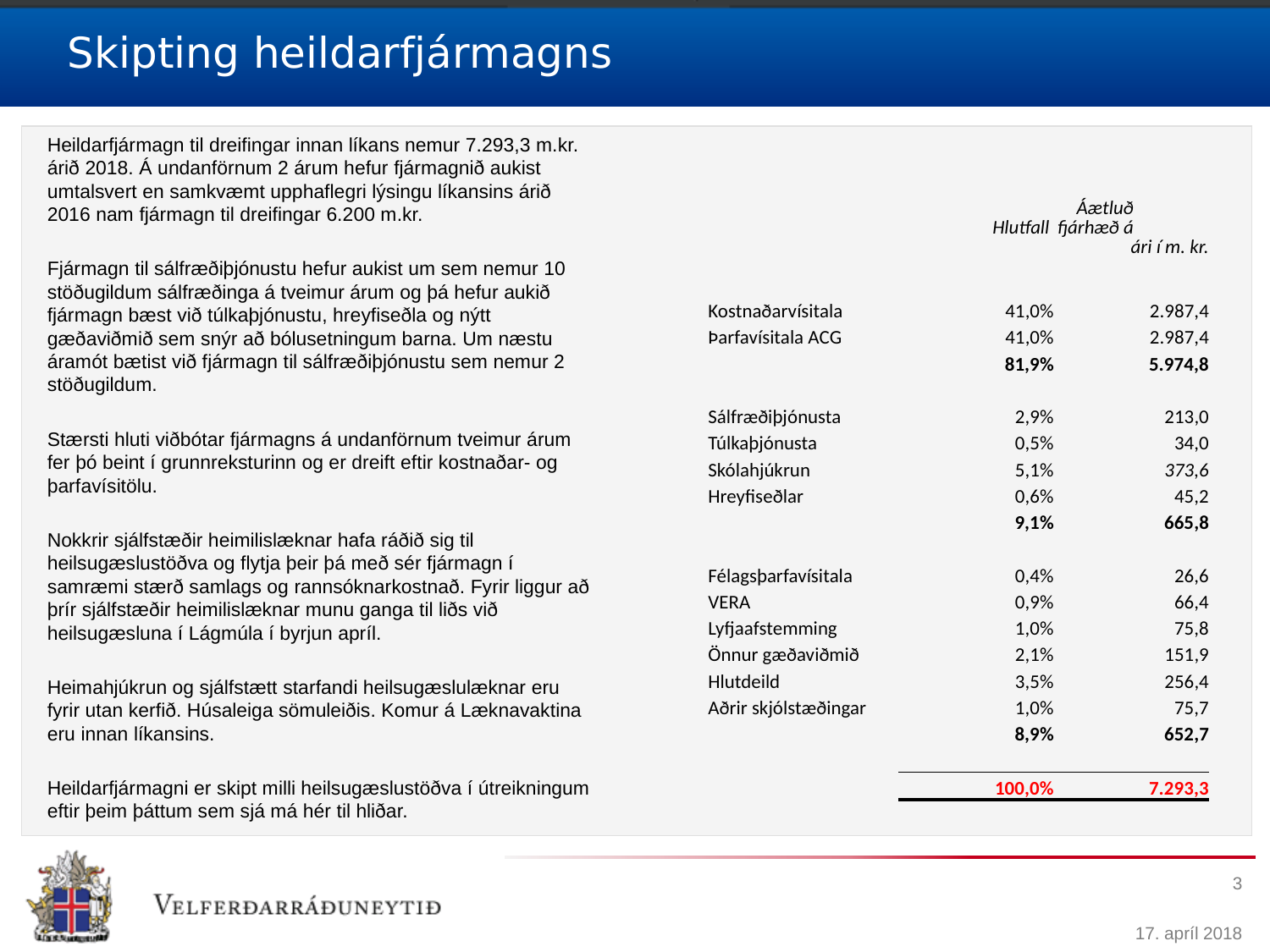

# Skipting heildarfjármagns
Heildarfjármagn til dreifingar innan líkans nemur 7.293,3 m.kr. árið 2018. Á undanförnum 2 árum hefur fjármagnið aukist umtalsvert en samkvæmt upphaflegri lýsingu líkansins árið 2016 nam fjármagn til dreifingar 6.200 m.kr.

Fjármagn til sálfræðiþjónustu hefur aukist um sem nemur 10 stöðugildum sálfræðinga á tveimur árum og þá hefur aukið fjármagn bæst við túlkaþjónustu, hreyfiseðla og nýtt gæðaviðmið sem snýr að bólusetningum barna. Um næstu áramót bætist við fjármagn til sálfræðiþjónustu sem nemur 2 stöðugildum.

Stærsti hluti viðbótar fjármagns á undanförnum tveimur árum fer þó beint í grunnreksturinn og er dreift eftir kostnaðar- og þarfavísitölu.

Nokkrir sjálfstæðir heimilislæknar hafa ráðið sig til heilsugæslustöðva og flytja þeir þá með sér fjármagn í samræmi stærð samlags og rannsóknarkostnað. Fyrir liggur að þrír sjálfstæðir heimilislæknar munu ganga til liðs við heilsugæsluna í Lágmúla í byrjun apríl.

Heimahjúkrun og sjálfstætt starfandi heilsugæslulæknar eru fyrir utan kerfið. Húsaleiga sömuleiðis. Komur á Læknavaktina eru innan líkansins.

Heildarfjármagni er skipt milli heilsugæslustöðva í útreikningum eftir þeim þáttum sem sjá má hér til hliðar.

|  | Hlutfall | Áætluð fjárhæð á ári í m. kr. |
| --- | --- | --- |
| Kostnaðarvísitala | 41,0% | 2.987,4 |
| Þarfavísitala ACG | 41,0% | 2.987,4 |
|  | 81,9% | 5.974,8 |
|  |  |  |
| Sálfræðiþjónusta | 2,9% | 213,0 |
| Túlkaþjónusta | 0,5% | 34,0 |
| Skólahjúkrun | 5,1% | 373,6 |
| Hreyfiseðlar | 0,6% | 45,2 |
|  | 9,1% | 665,8 |
|  |  |  |
| Félagsþarfavísitala | 0,4% | 26,6 |
| VERA | 0,9% | 66,4 |
| Lyfjaafstemming | 1,0% | 75,8 |
| Önnur gæðaviðmið | 2,1% | 151,9 |
| Hlutdeild | 3,5% | 256,4 |
| Aðrir skjólstæðingar | 1,0% | 75,7 |
|  | 8,9% | 652,7 |
|  |  |  |
|  | 100,0% | 7.293,3 |
3
17. apríl 2018